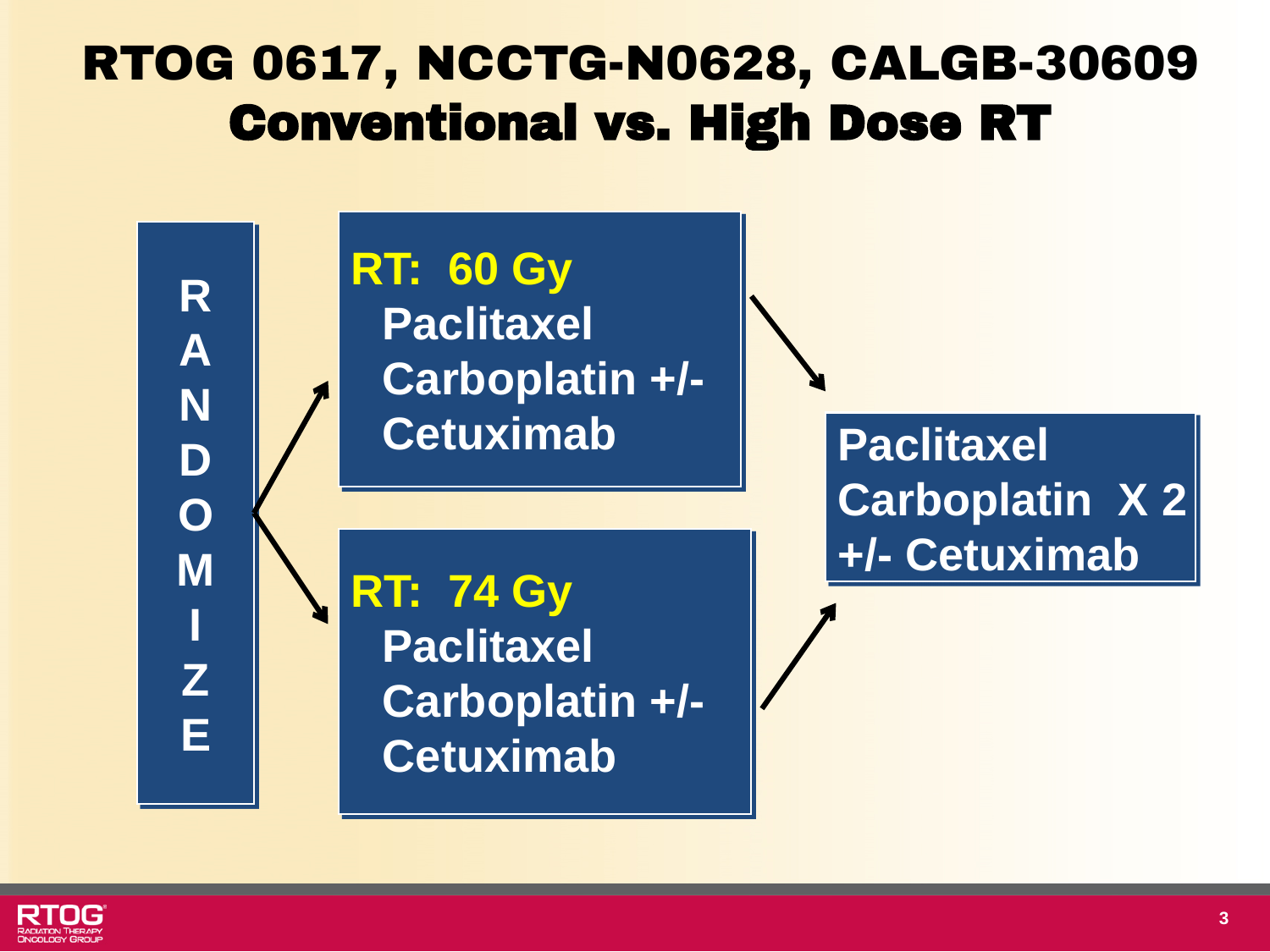

RTOG 0617, NCCTG-N0628, CALGB-30609 Conventional vs. High Dose RT
RT:  60 Gy
Paclitaxel
Carboplatin +/-
Cetuximab
R
A
N
D
O
M
I
Z
E
Paclitaxel
Carboplatin  X 2
+/- Cetuximab
RT:  74 Gy
Paclitaxel
Carboplatin +/-
Cetuximab